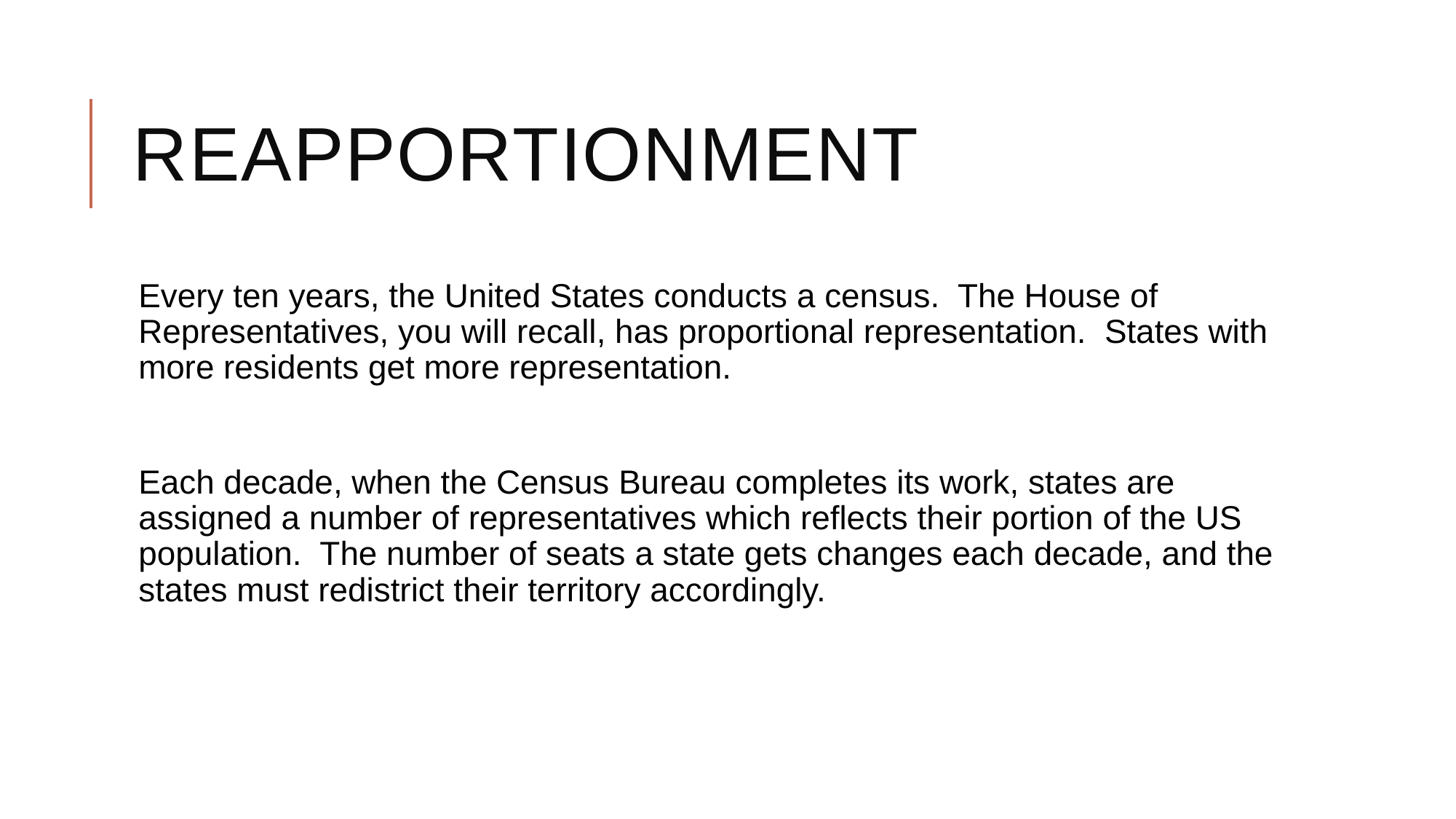

# Reapportionment
Every ten years, the United States conducts a census.  The House of Representatives, you will recall, has proportional representation.  States with more residents get more representation.

Each decade, when the Census Bureau completes its work, states are assigned a number of representatives which reflects their portion of the US population.  The number of seats a state gets changes each decade, and the states must redistrict their territory accordingly.